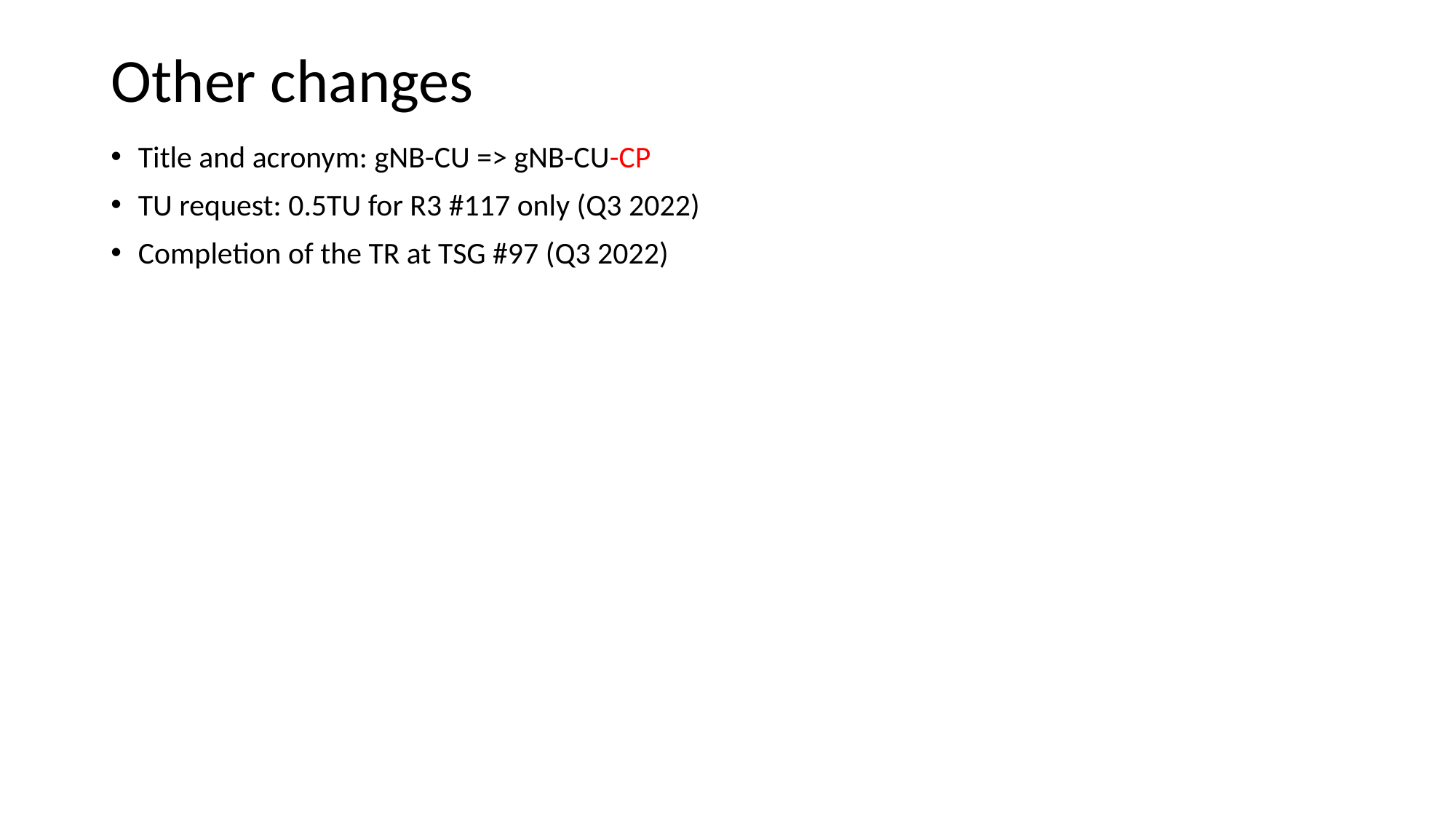

# Other changes
Title and acronym: gNB-CU => gNB-CU-CP
TU request: 0.5TU for R3 #117 only (Q3 2022)
Completion of the TR at TSG #97 (Q3 2022)